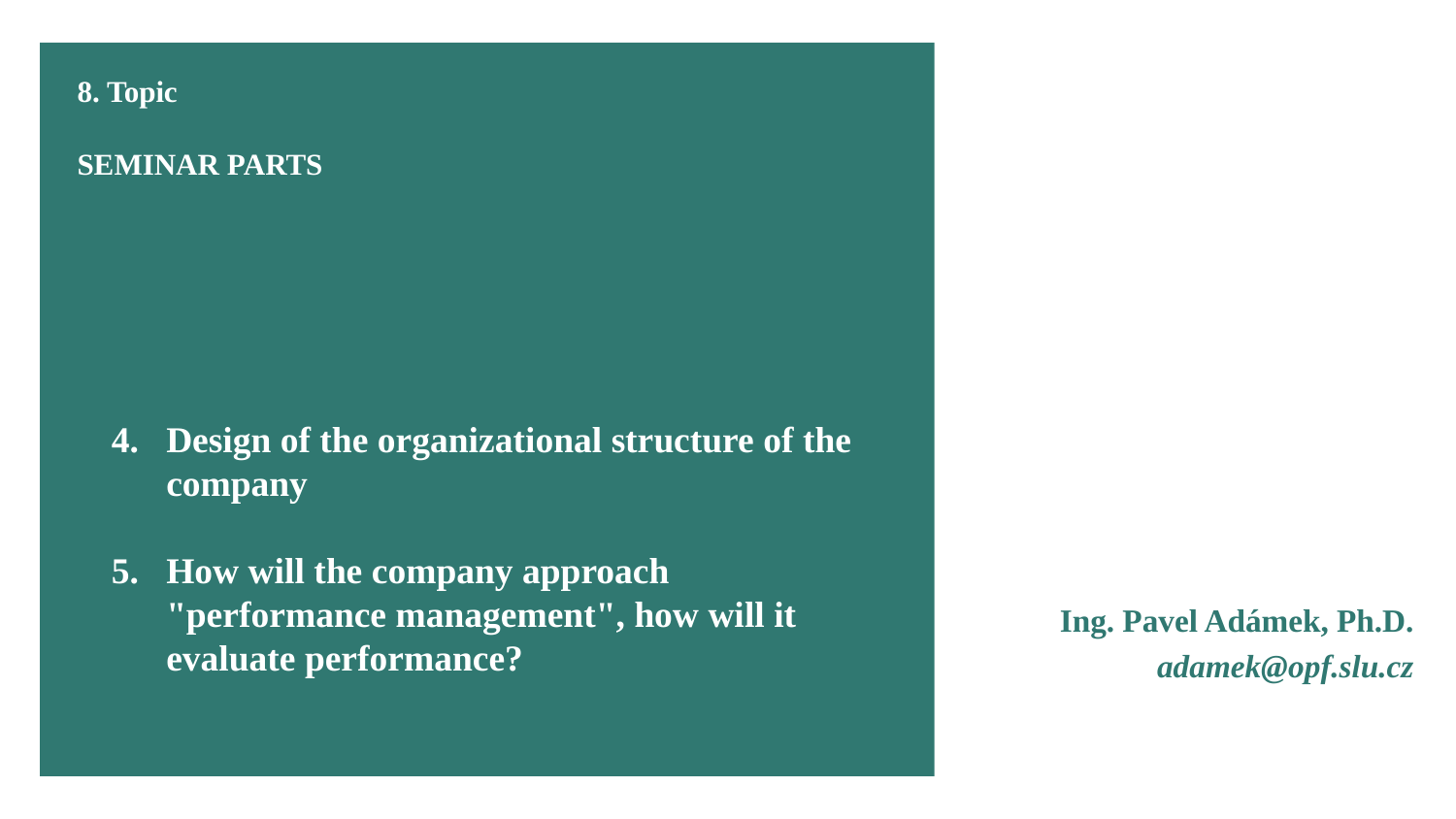

8. Topic
SEMINAR PARTS
Design of the organizational structure of the company

How will the company approach "performance management", how will it evaluate performance?

Ing. Pavel Adámek, Ph.D.
adamek@opf.slu.cz